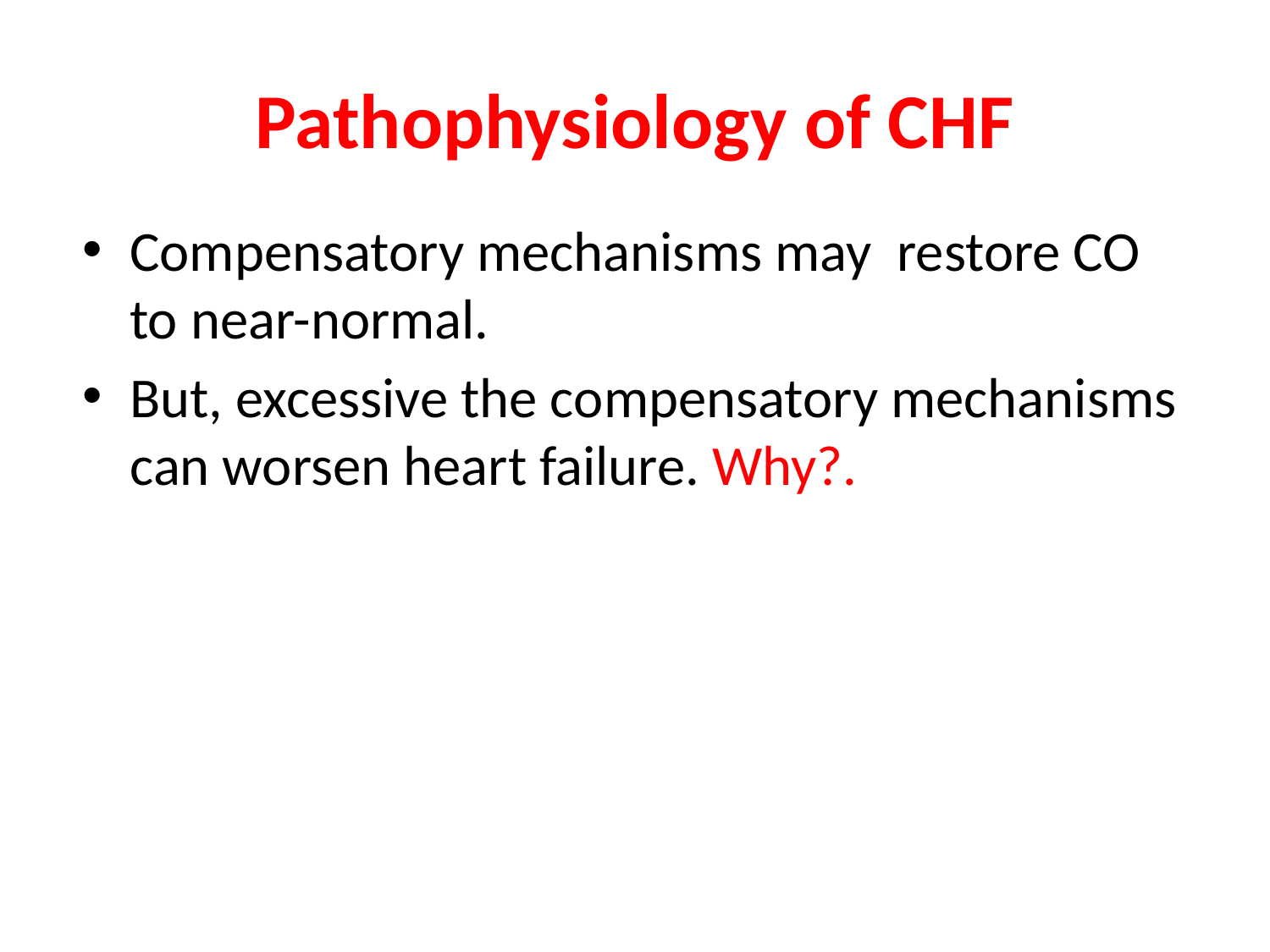

# Pathophysiology of CHF
Compensatory mechanisms may  restore CO to near-normal.
But, excessive the compensatory mechanisms can worsen heart failure. Why?.